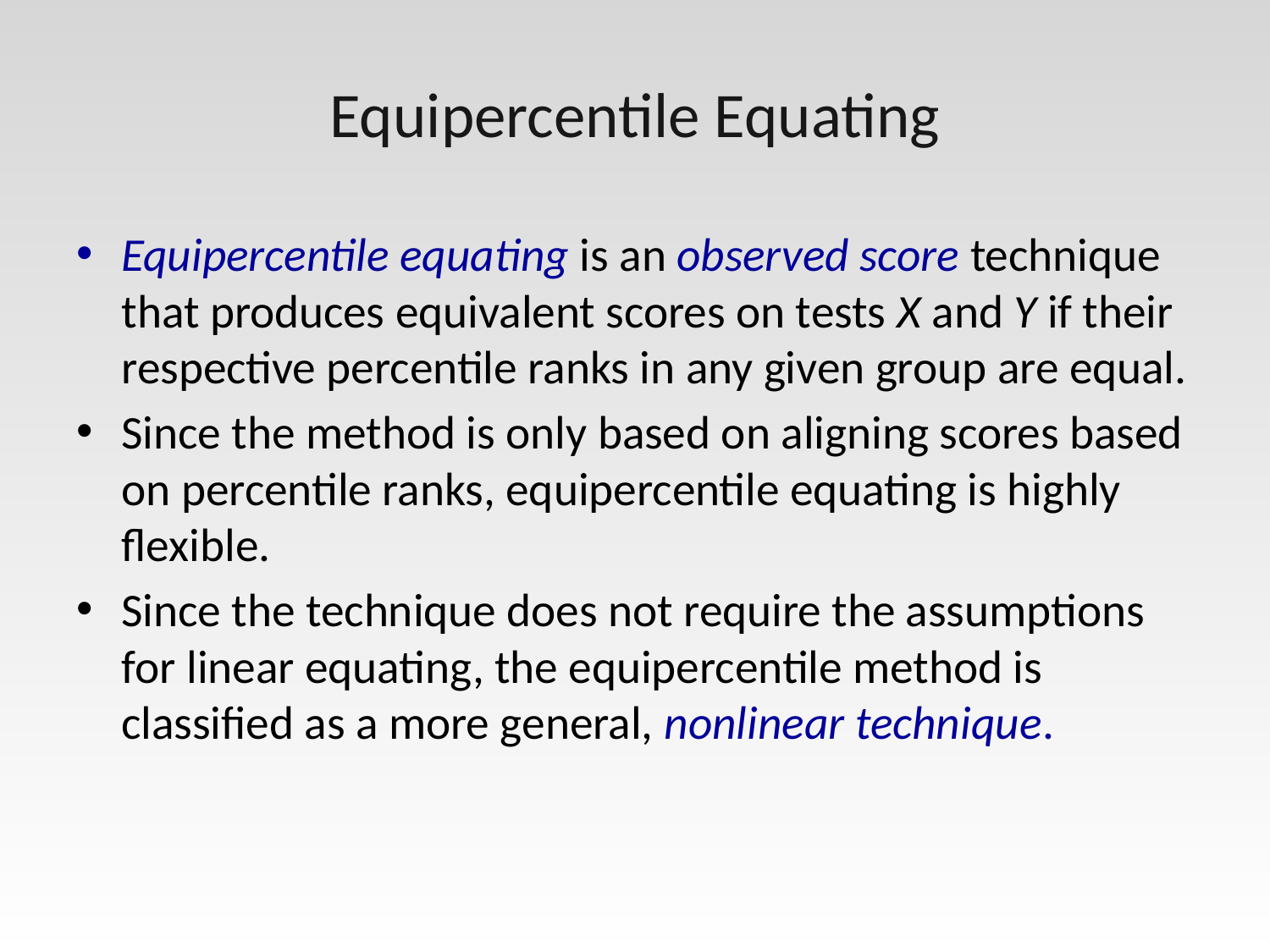

# Equipercentile Equating

Equipercentile equating is an observed score technique that produces equivalent scores on tests X and Y if their respective percentile ranks in any given group are equal.
Since the method is only based on aligning scores based on percentile ranks, equipercentile equating is highly flexible.
Since the technique does not require the assumptions for linear equating, the equipercentile method is classified as a more general, nonlinear technique.